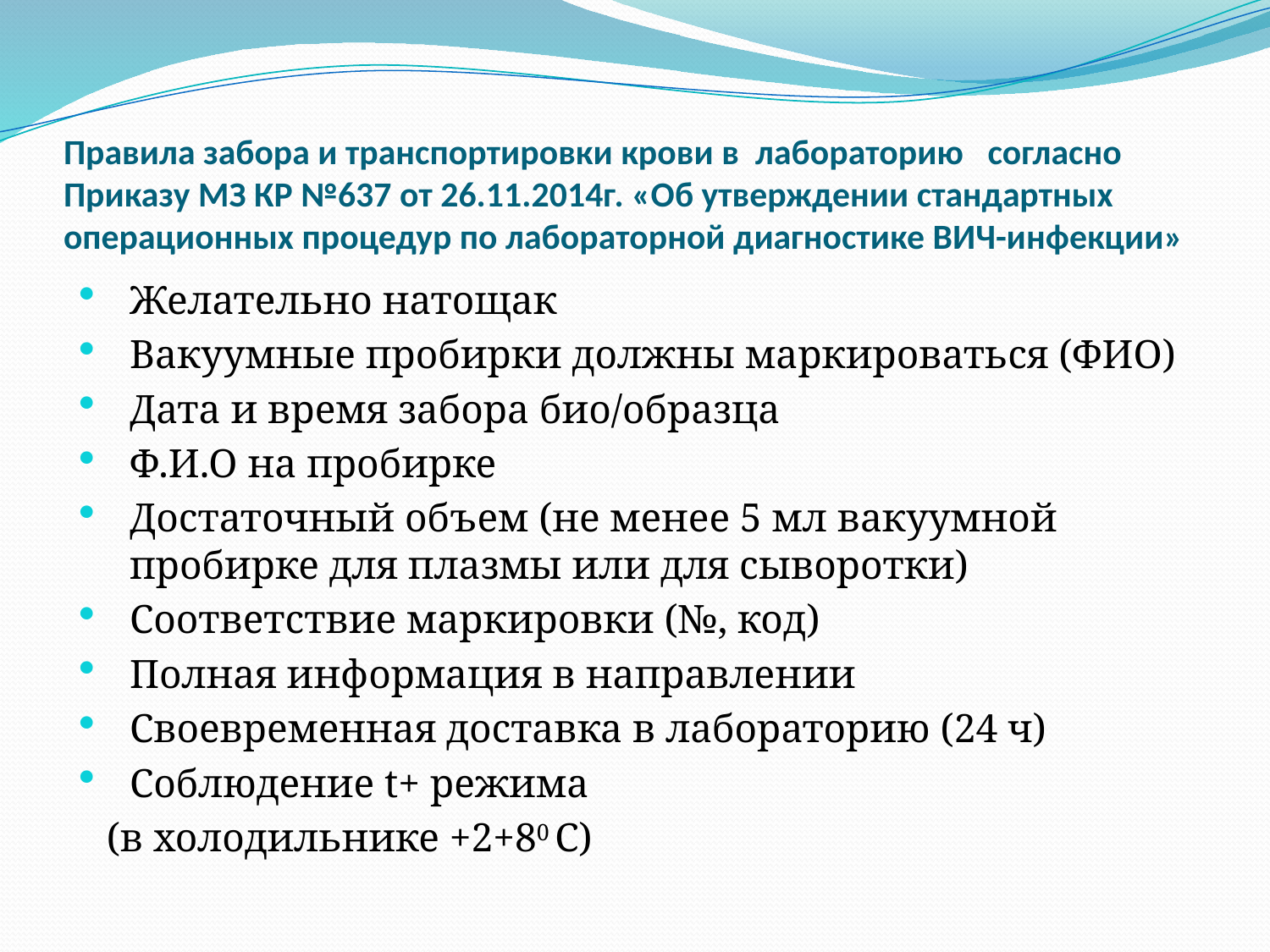

# Правила забора и транспортировки крови в  лабораторию   согласно Приказу МЗ КР №637 от 26.11.2014г. «Об утверждении стандартных операционных процедур по лабораторной диагностике ВИЧ-инфекции»
Желательно натощак
Вакуумные пробирки должны маркироваться (ФИО)
Дата и время забора био/образца
Ф.И.О на пробирке
Достаточный объем (не менее 5 мл вакуумной пробирке для плазмы или для сыворотки)
Соответствие маркировки (№, код)
Полная информация в направлении
Своевременная доставка в лабораторию (24 ч)
Соблюдение t+ режима
   (в холодильнике +2+80 С)